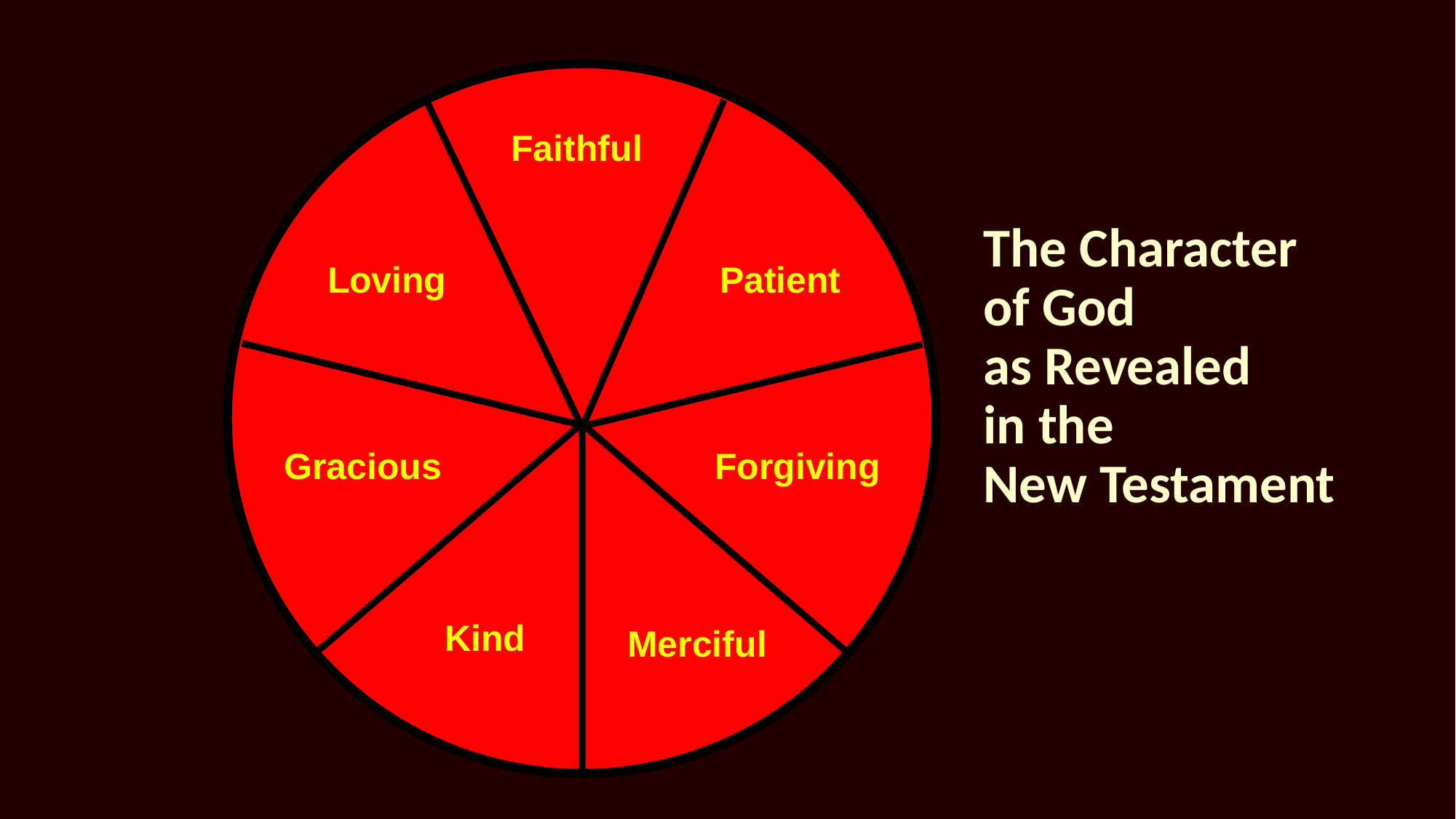

# The Character of God as Revealed in the New Testament

Faithful

Loving

Patient

Gracious

Forgiving
Kind

Merciful